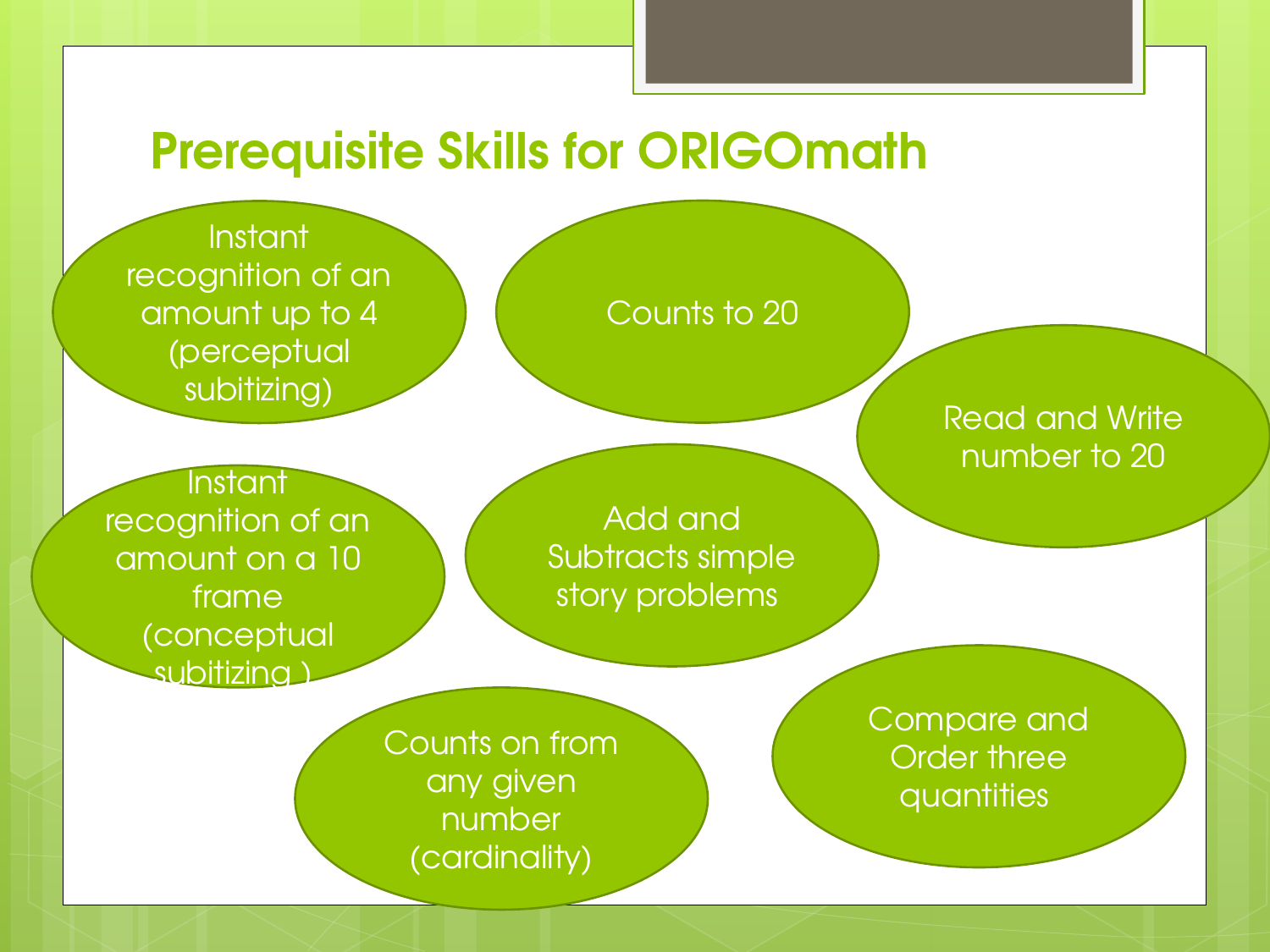

# Prerequisite Skills for ORIGOmath
Counts to 20
Instant recognition of an amount up to 4 (perceptual subitizing)
Read and Write number to 20
Add and Subtracts simple story problems
Instant recognition of an amount on a 10 frame (conceptual subitizing )
Compare and Order three quantities
Counts on from any given number (cardinality)